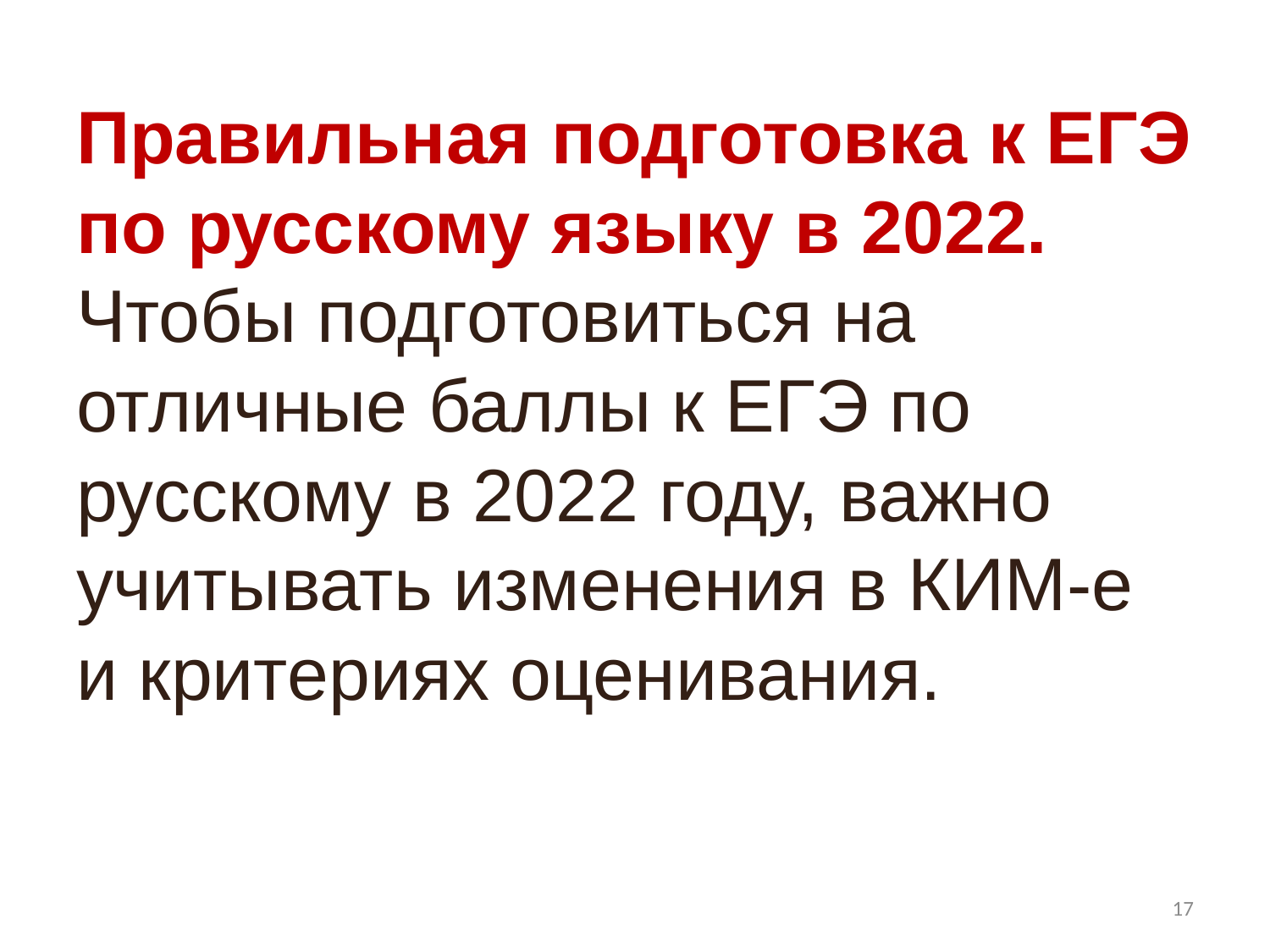

# Правильная подготовка к ЕГЭ по русскому языку в 2022. Чтобы подготовиться на отличные баллы к ЕГЭ по русскому в 2022 году, важно учитывать изменения в КИМ-е и критериях оценивания.

17